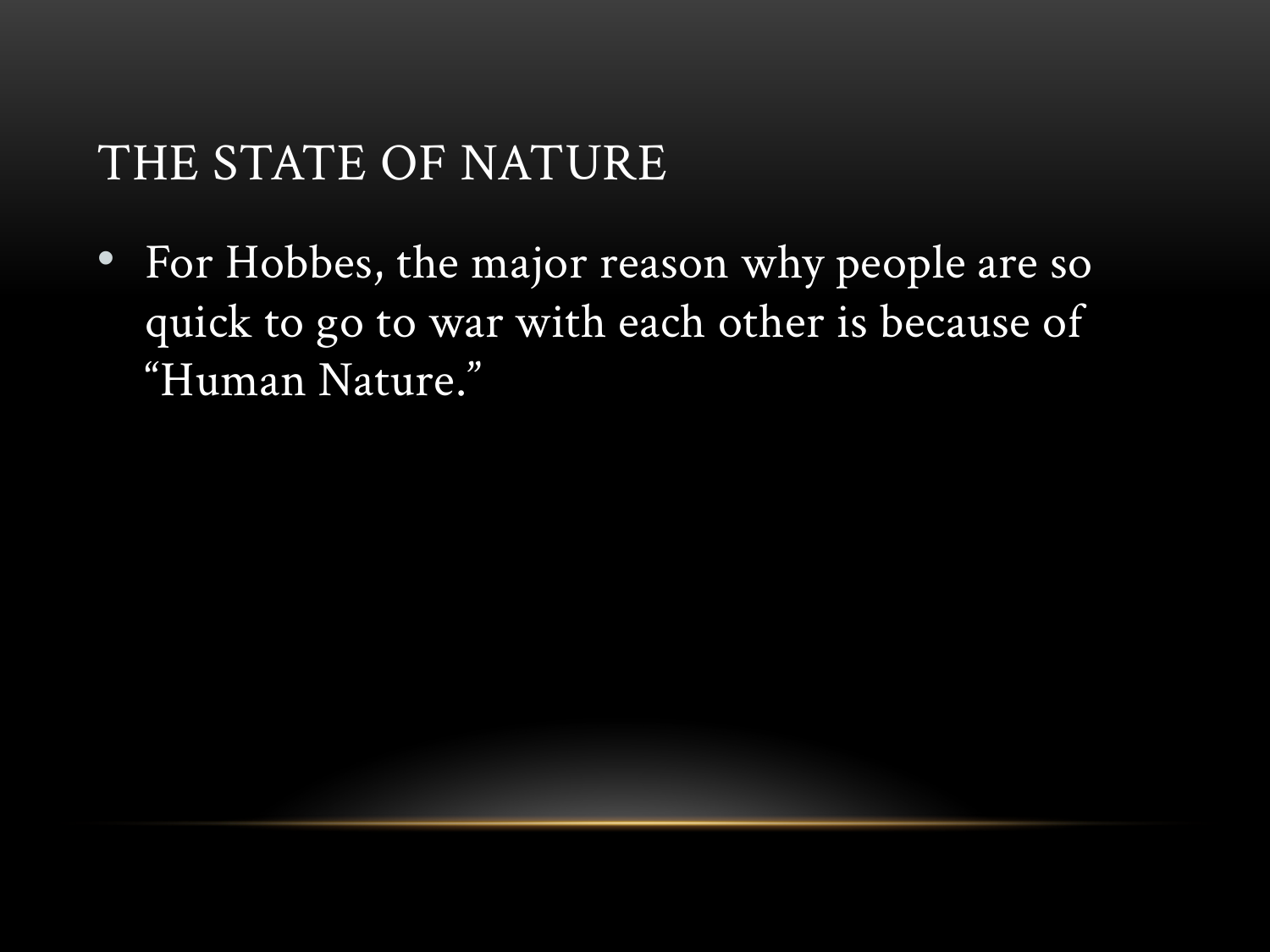

# The state of nature
For Hobbes, the major reason why people are so quick to go to war with each other is because of “Human Nature.”